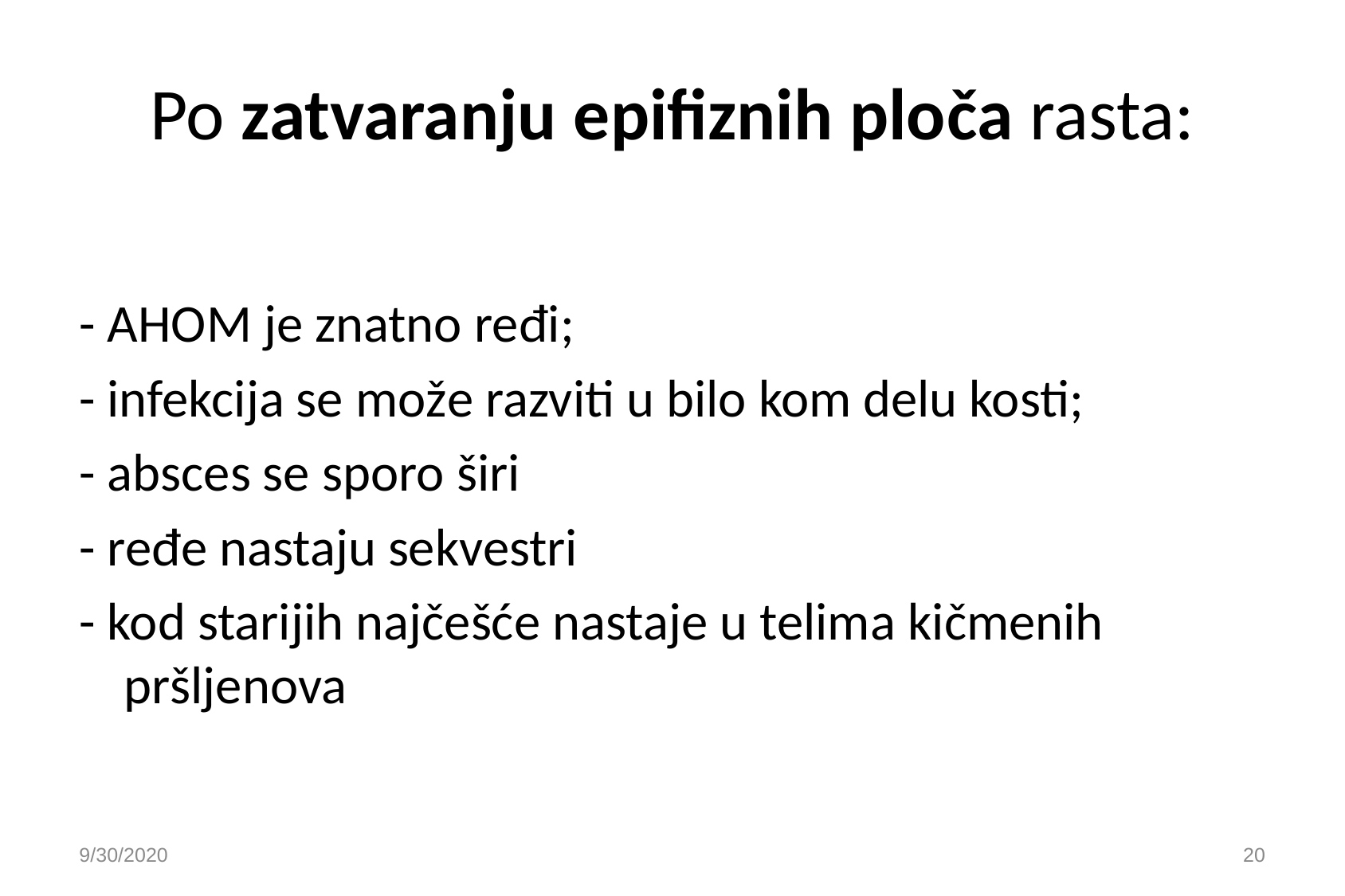

# Po zatvaranju epifiznih ploča rasta:

- AHOM je znatno ređi;
- infekcija se može razviti u bilo kom delu kosti;
- absces se sporo širi
- ređe nastaju sekvestri
- kod starijih najčešće nastaje u telima kičmenih pršljenova
9/30/2020
20